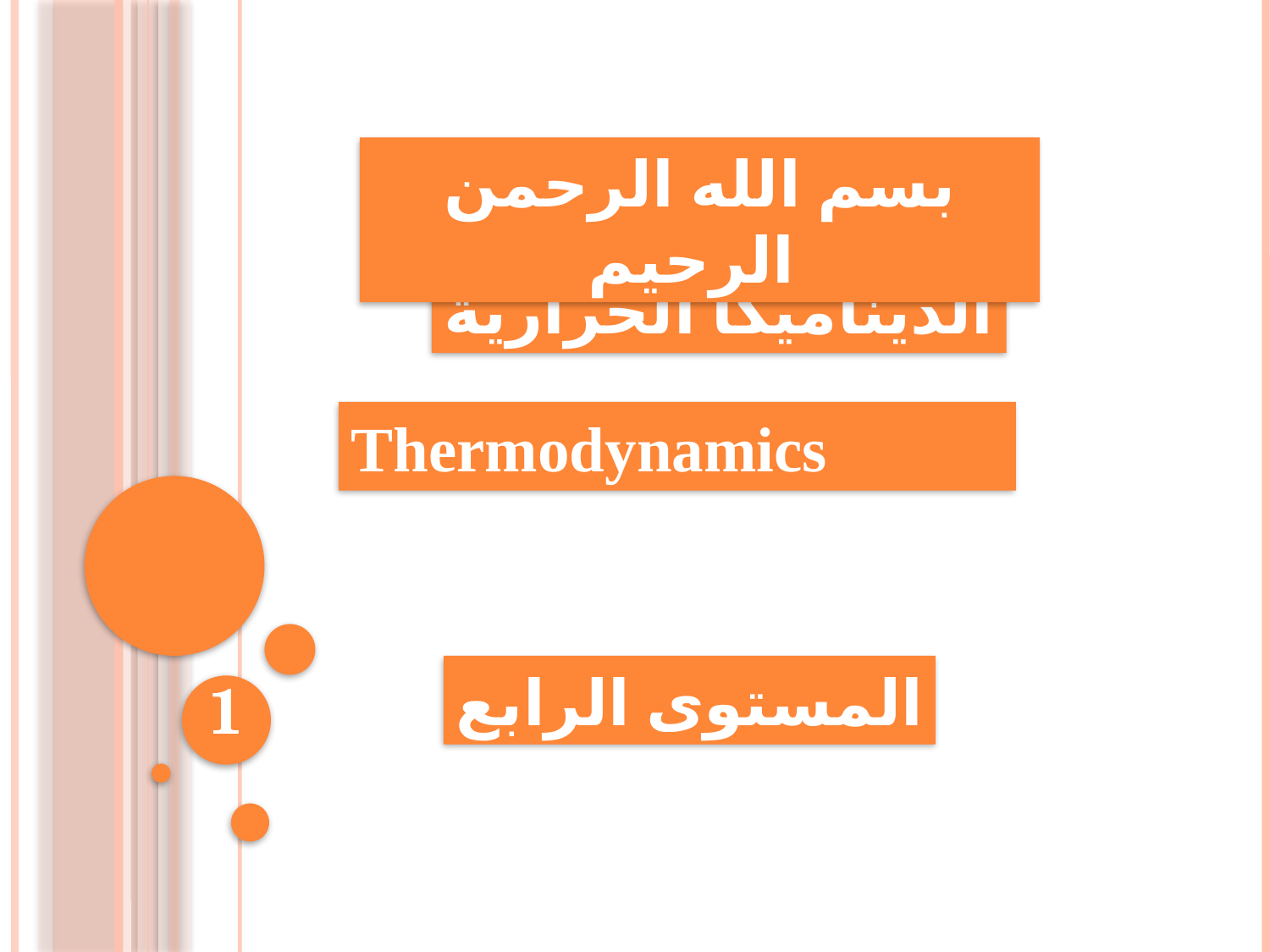

بسم الله الرحمن الرحيم
الديناميكا الحرارية
Thermodynamics
المستوى الرابع
1